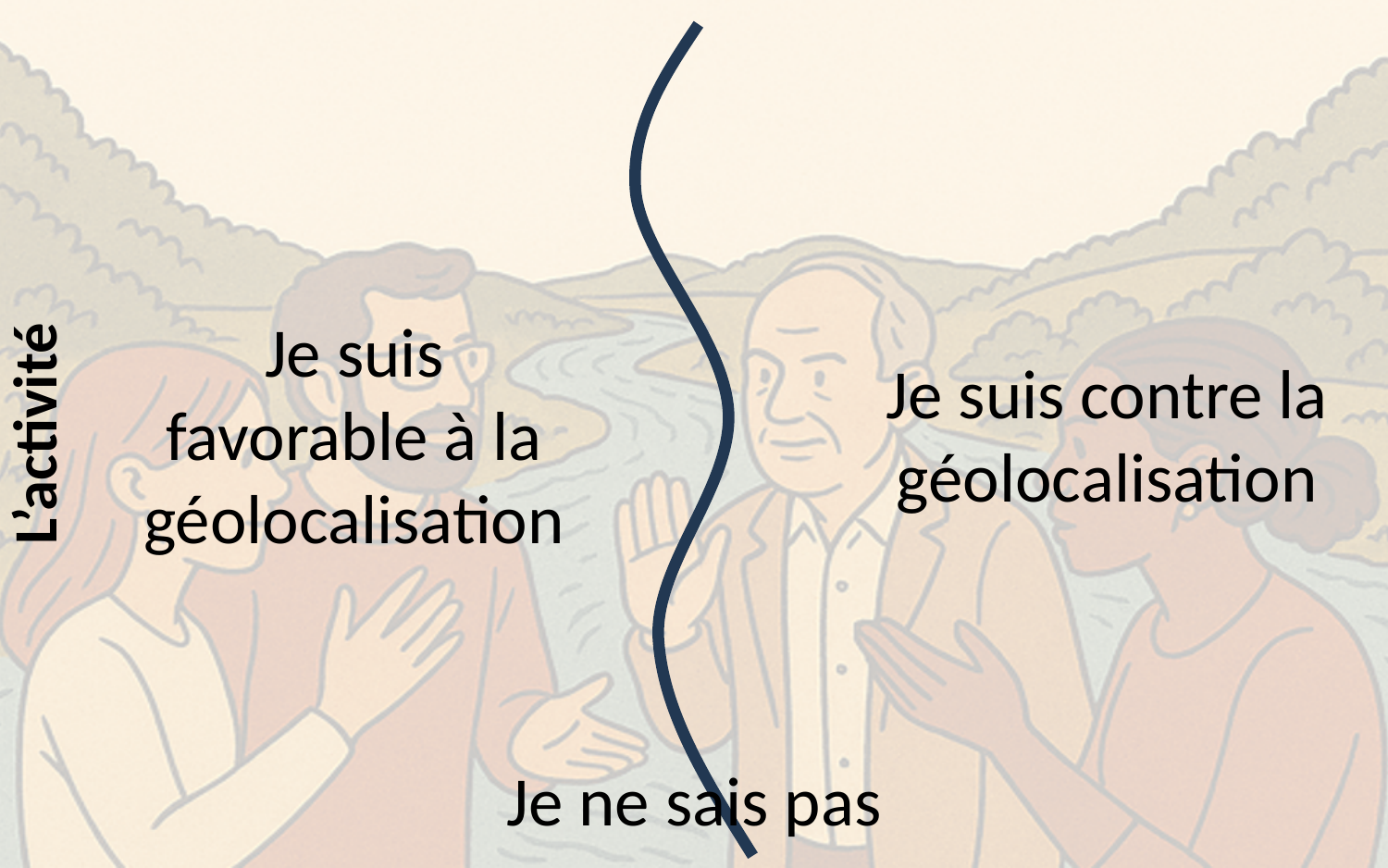

Je suis favorable à la géolocalisation
Je suis contre la géolocalisation
L’activité
Je ne sais pas